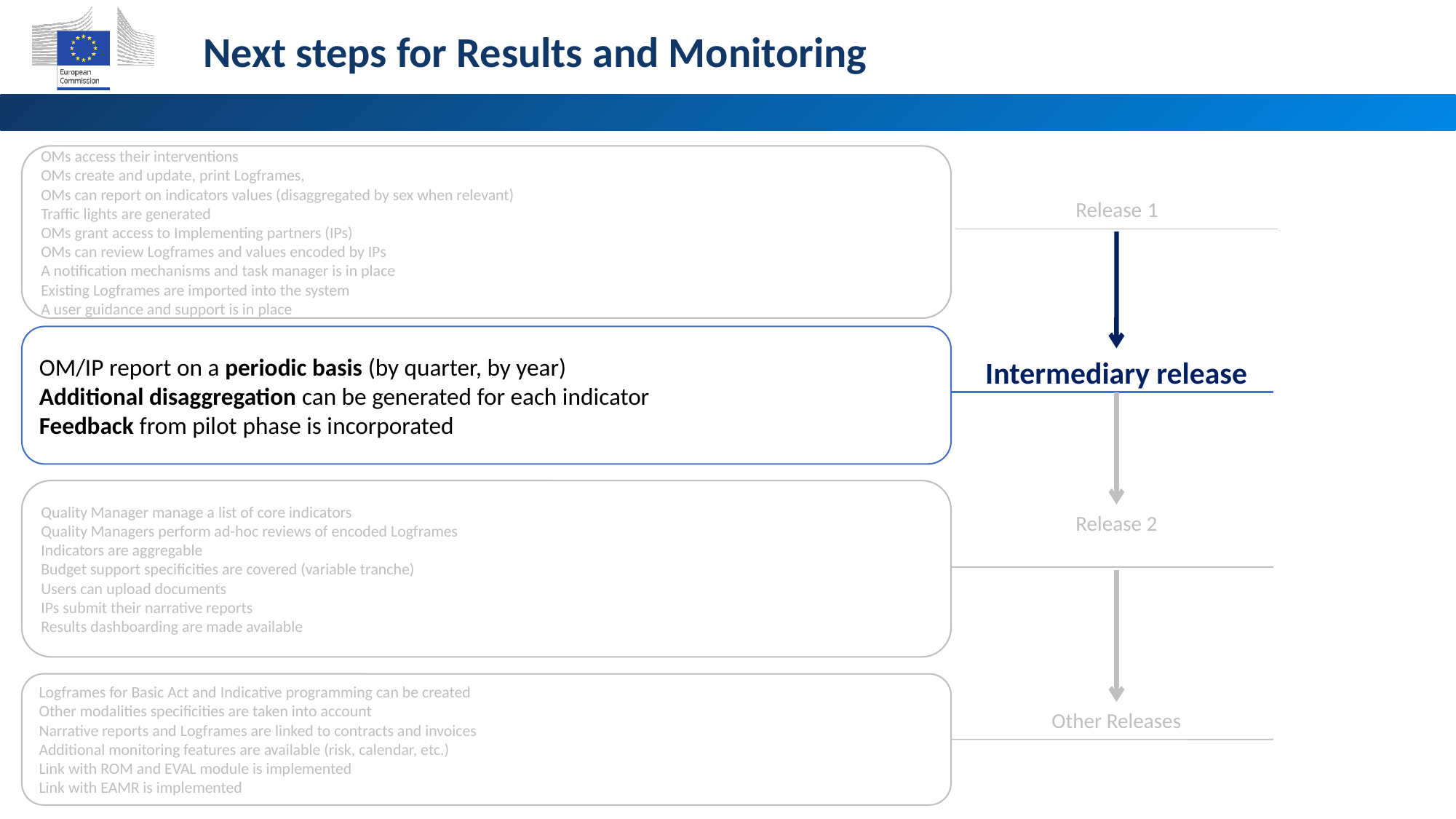

Next steps for Results and Monitoring
OMs access their interventions
OMs create and update, print Logframes,
OMs can report on indicators values (disaggregated by sex when relevant)
Traffic lights are generated
OMs grant access to Implementing partners (IPs)
OMs can review Logframes and values encoded by IPs
A notification mechanisms and task manager is in place
Existing Logframes are imported into the system
A user guidance and support is in place
Release 1

OM/IP report on a periodic basis (by quarter, by year)
Additional disaggregation can be generated for each indicator
Feedback from pilot phase is incorporated
Intermediary release

Quality Manager manage a list of core indicators
Quality Managers perform ad-hoc reviews of encoded Logframes
Indicators are aggregable
Budget support specificities are covered (variable tranche)
Users can upload documents
IPs submit their narrative reports
Results dashboarding are made available
Release 2

Logframes for Basic Act and Indicative programming can be created
Other modalities specificities are taken into account
Narrative reports and Logframes are linked to contracts and invoices
Additional monitoring features are available (risk, calendar, etc.)
Link with ROM and EVAL module is implemented
Link with EAMR is implemented
Other Releases